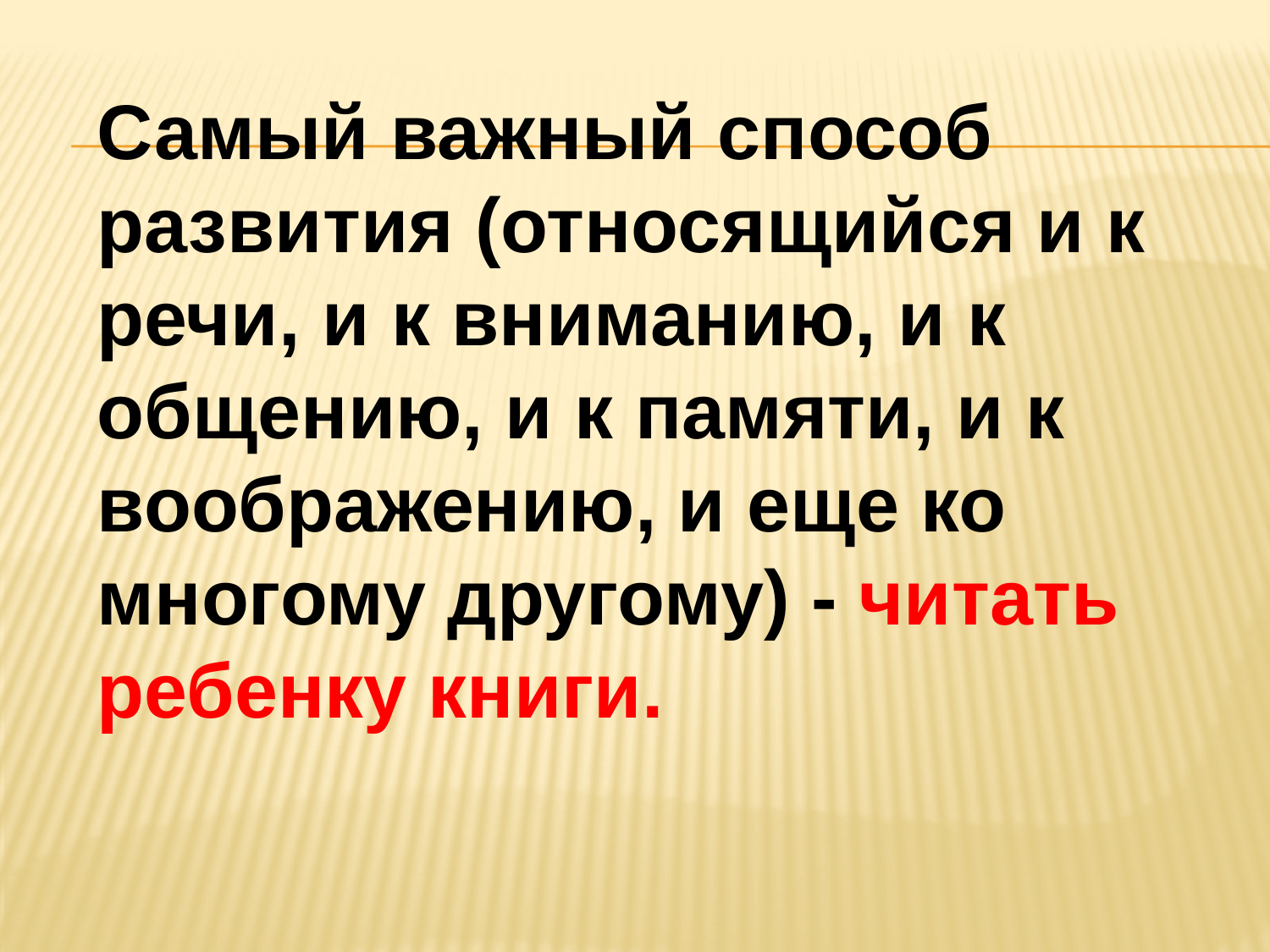

Самый важный способ развития (относящийся и к речи, и к вниманию, и к общению, и к памяти, и к воображению, и еще ко многому другому) - читать ребенку книги.